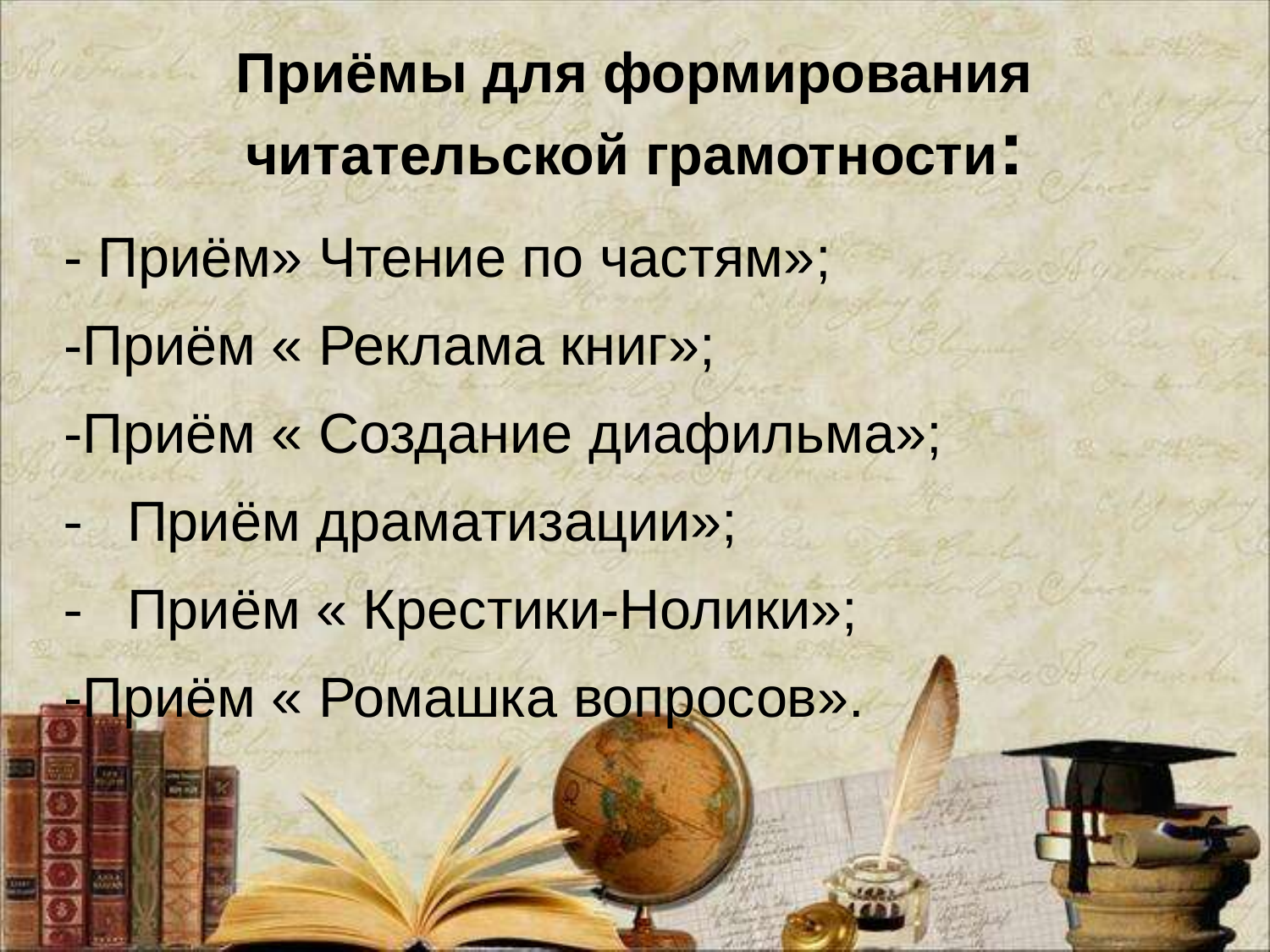

# Приёмы для формирования читательской грамотности:
- Приём» Чтение по частям»;
-Приём « Реклама книг»;
-Приём « Создание диафильма»;
Приём драматизации»;
Приём « Крестики-Нолики»;
-Приём « Ромашка вопросов».